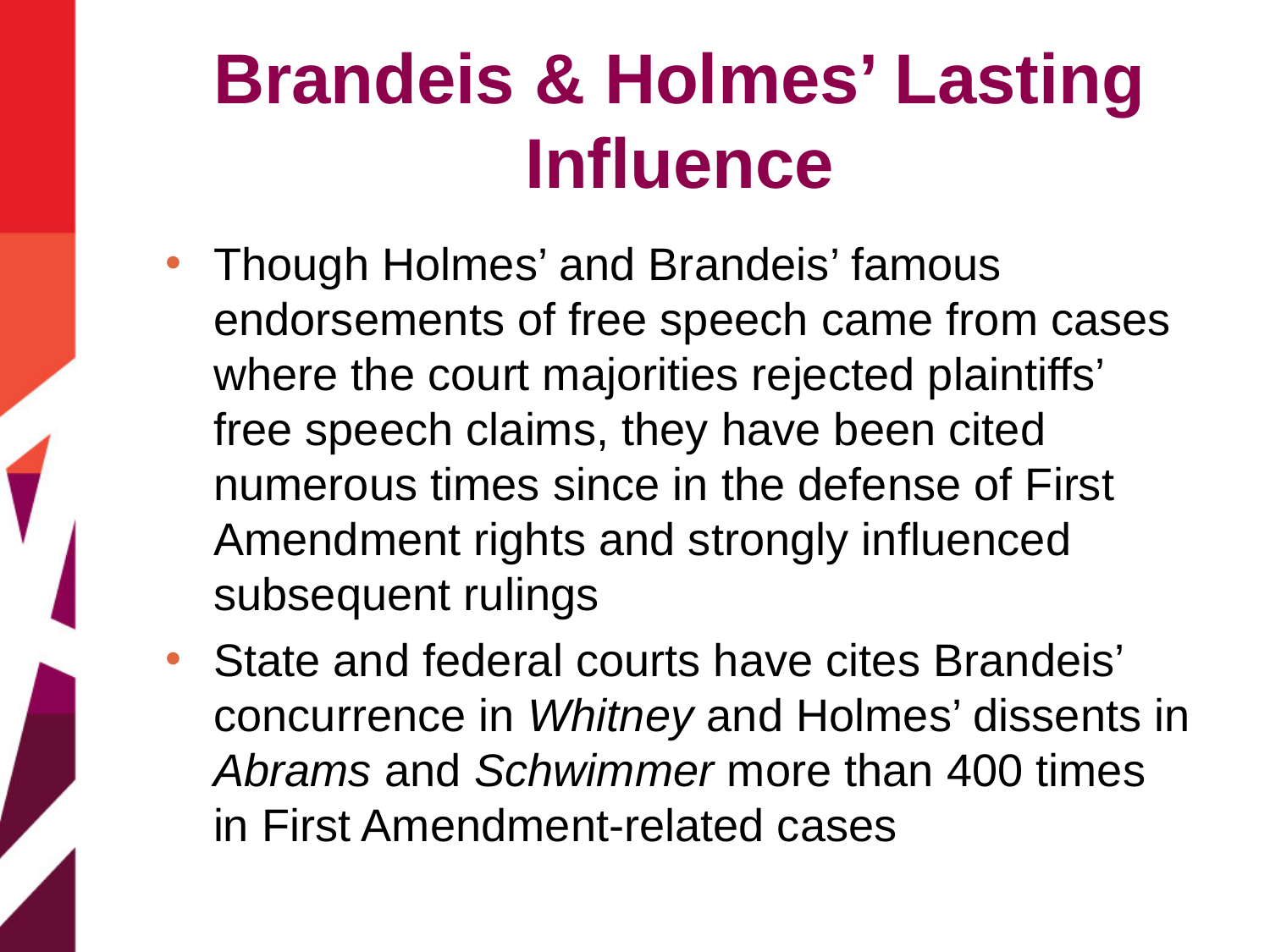

# Brandeis & Holmes’ Lasting Influence
Though Holmes’ and Brandeis’ famous endorsements of free speech came from cases where the court majorities rejected plaintiffs’ free speech claims, they have been cited numerous times since in the defense of First Amendment rights and strongly influenced subsequent rulings
State and federal courts have cites Brandeis’ concurrence in Whitney and Holmes’ dissents in Abrams and Schwimmer more than 400 times in First Amendment-related cases